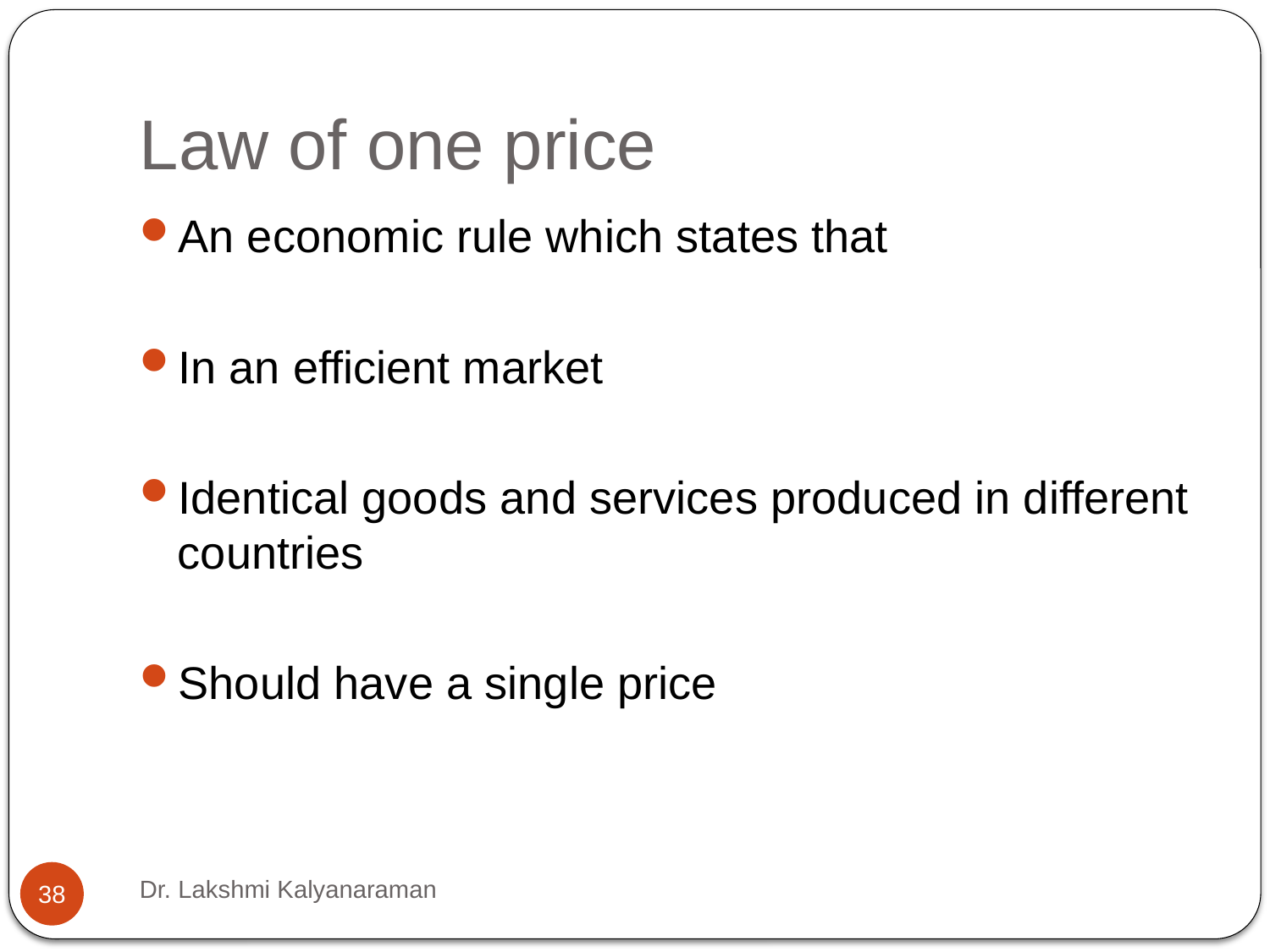

# Law of one price
An economic rule which states that

In an efficient market

Identical goods and services produced in different countries

Should have a single price
Dr. Lakshmi Kalyanaraman
38